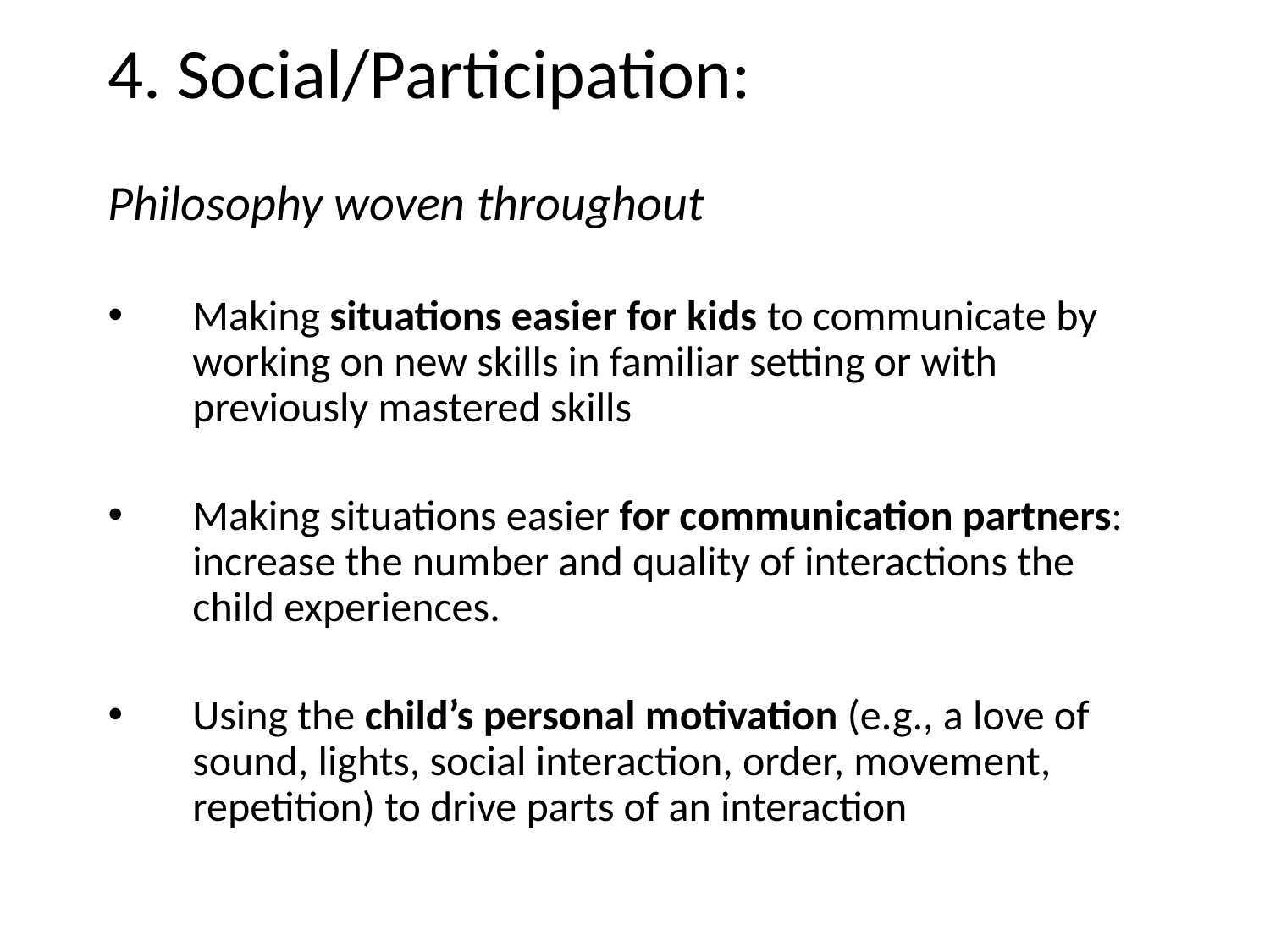

4. Social/Participation:

Philosophy woven throughout

Making situations easier for kids to communicate by working on new skills in familiar setting or with previously mastered skills

Making situations easier for communication partners:  increase the number and quality of interactions the child experiences.

Using the child’s personal motivation (e.g., a love of sound, lights, social interaction, order, movement, repetition) to drive parts of an interaction